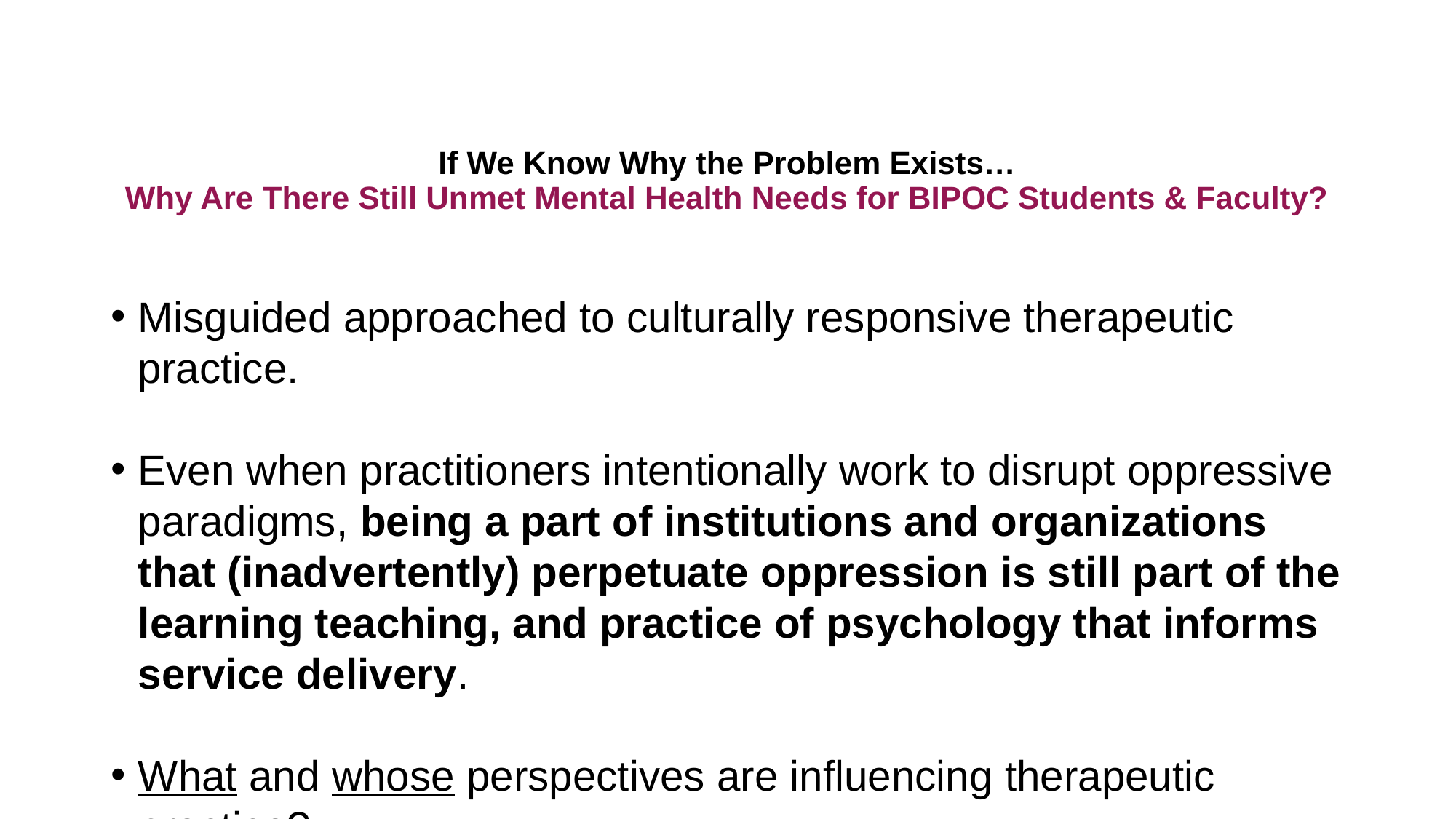

# If We Know Why the Problem Exists… Why Are There Still Unmet Mental Health Needs for BIPOC Students & Faculty?
Misguided approached to culturally responsive therapeutic practice.

Even when practitioners intentionally work to disrupt oppressive paradigms, being a part of institutions and organizations that (inadvertently) perpetuate oppression is still part of the learning teaching, and practice of psychology that informs service delivery.

What and whose perspectives are influencing therapeutic practice?